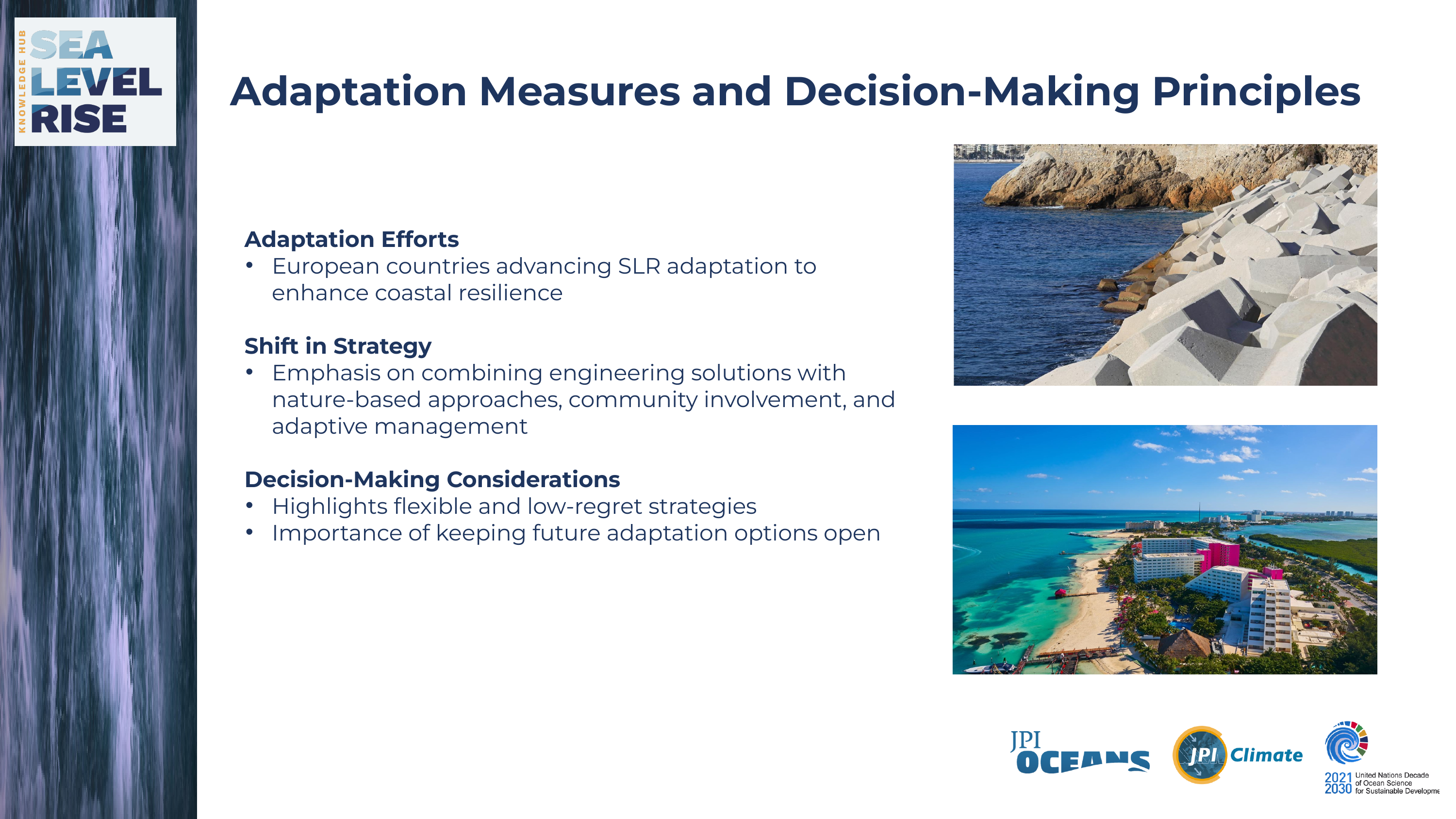

Adaptation Measures and Decision-Making Principles

Adaptation Efforts
European countries advancing SLR adaptation to enhance coastal resilience

Shift in Strategy
Emphasis on combining engineering solutions with nature-based approaches, community involvement, and adaptive management

Decision-Making Considerations
Highlights flexible and low-regret strategies
Importance of keeping future adaptation options open